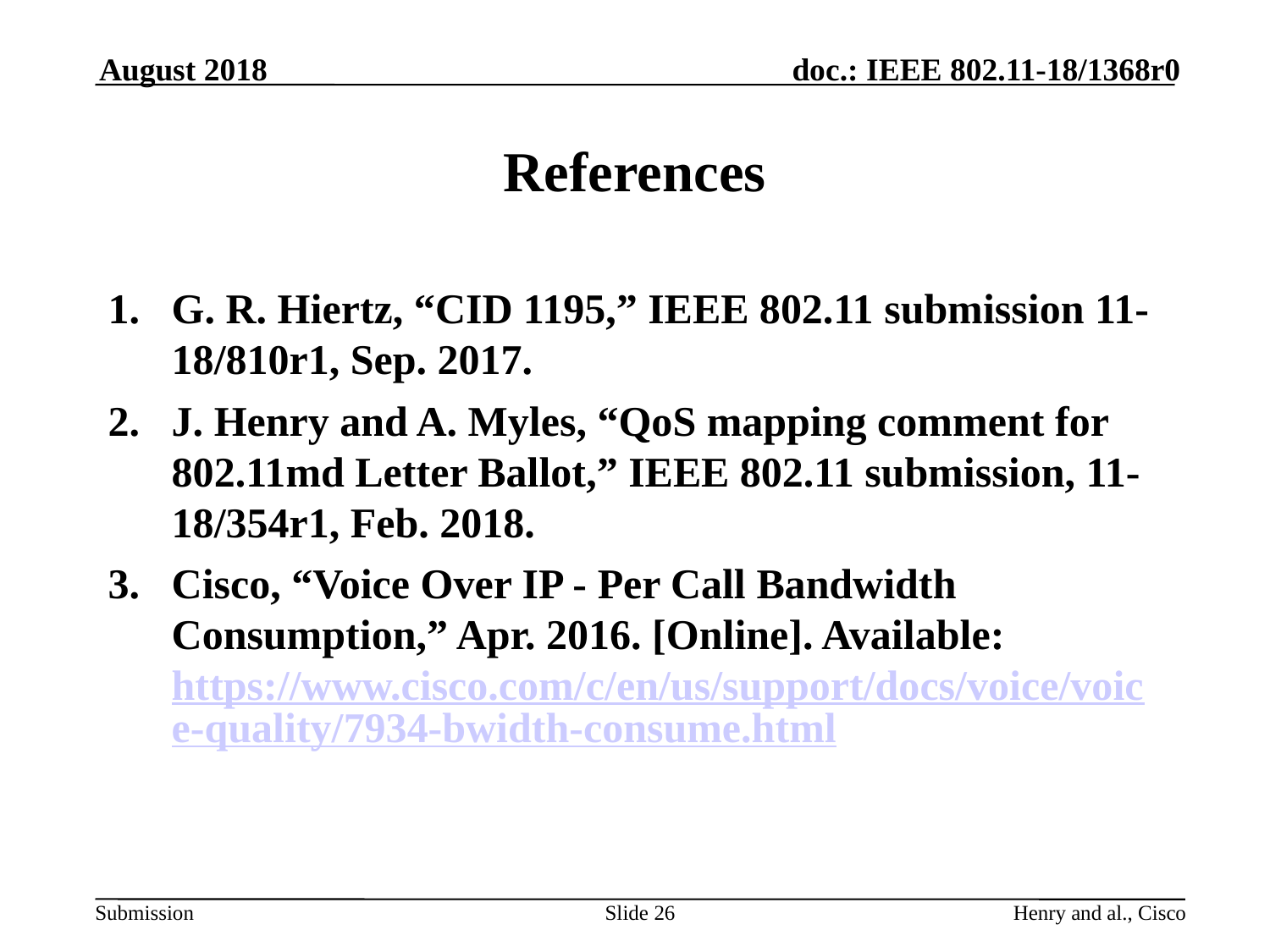

August 2018
# References
G. R. Hiertz, “CID 1195,” IEEE 802.11 submission 11-18/810r1, Sep. 2017.
J. Henry and A. Myles, “QoS mapping comment for 802.11md Letter Ballot,” IEEE 802.11 submission, 11-18/354r1, Feb. 2018.
Cisco, “Voice Over IP - Per Call Bandwidth Consumption,” Apr. 2016. [Online]. Available: https://www.cisco.com/c/en/us/support/docs/voice/voice-quality/7934-bwidth-consume.html
Slide 26
Henry and al., Cisco